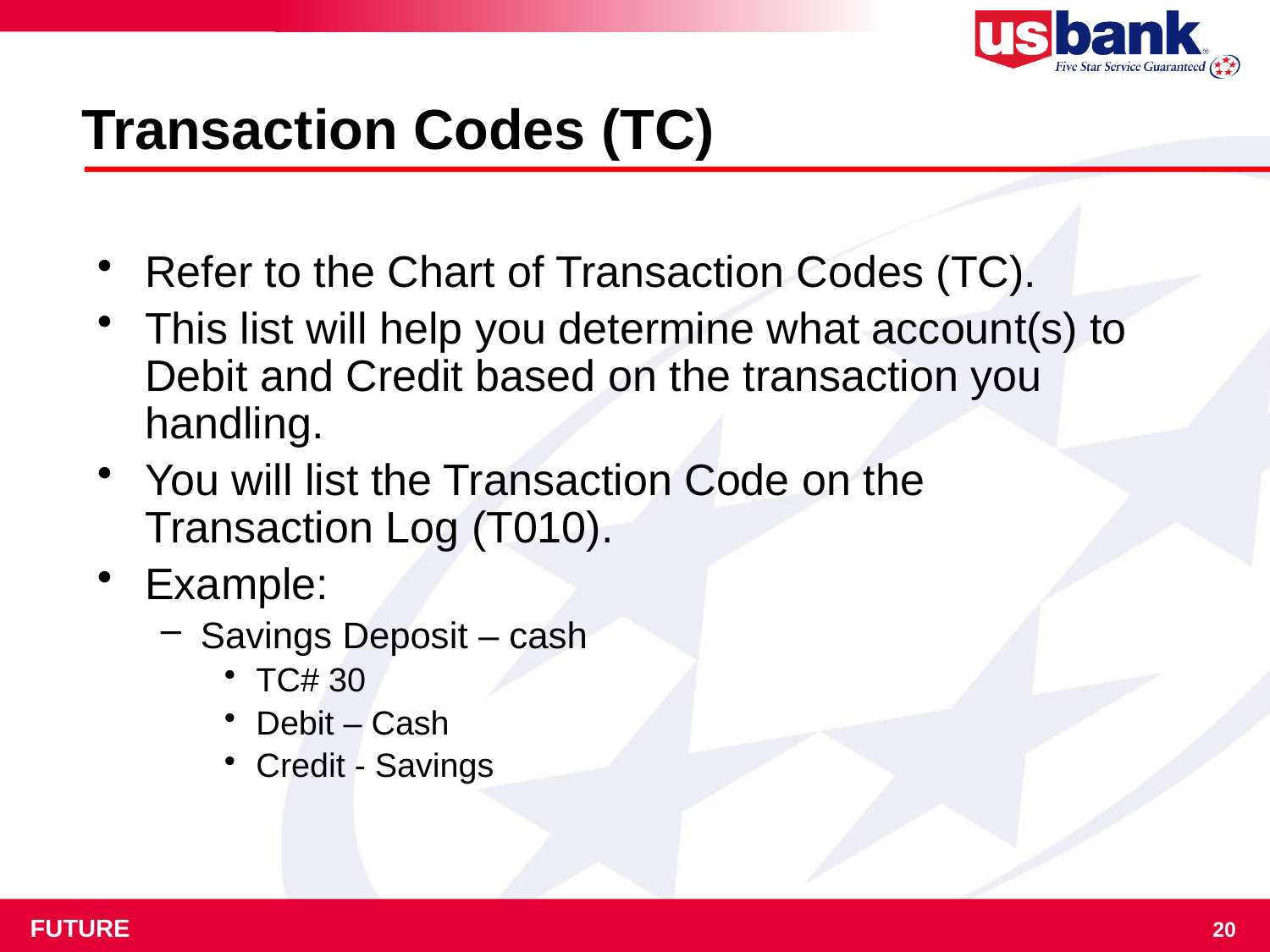

# Transaction Codes (TC)
Refer to the Chart of Transaction Codes (TC).
This list will help you determine what account(s) to Debit and Credit based on the transaction you handling.
You will list the Transaction Code on the Transaction Log (T010).
Example:
Savings Deposit – cash
TC# 30
Debit – Cash
Credit - Savings